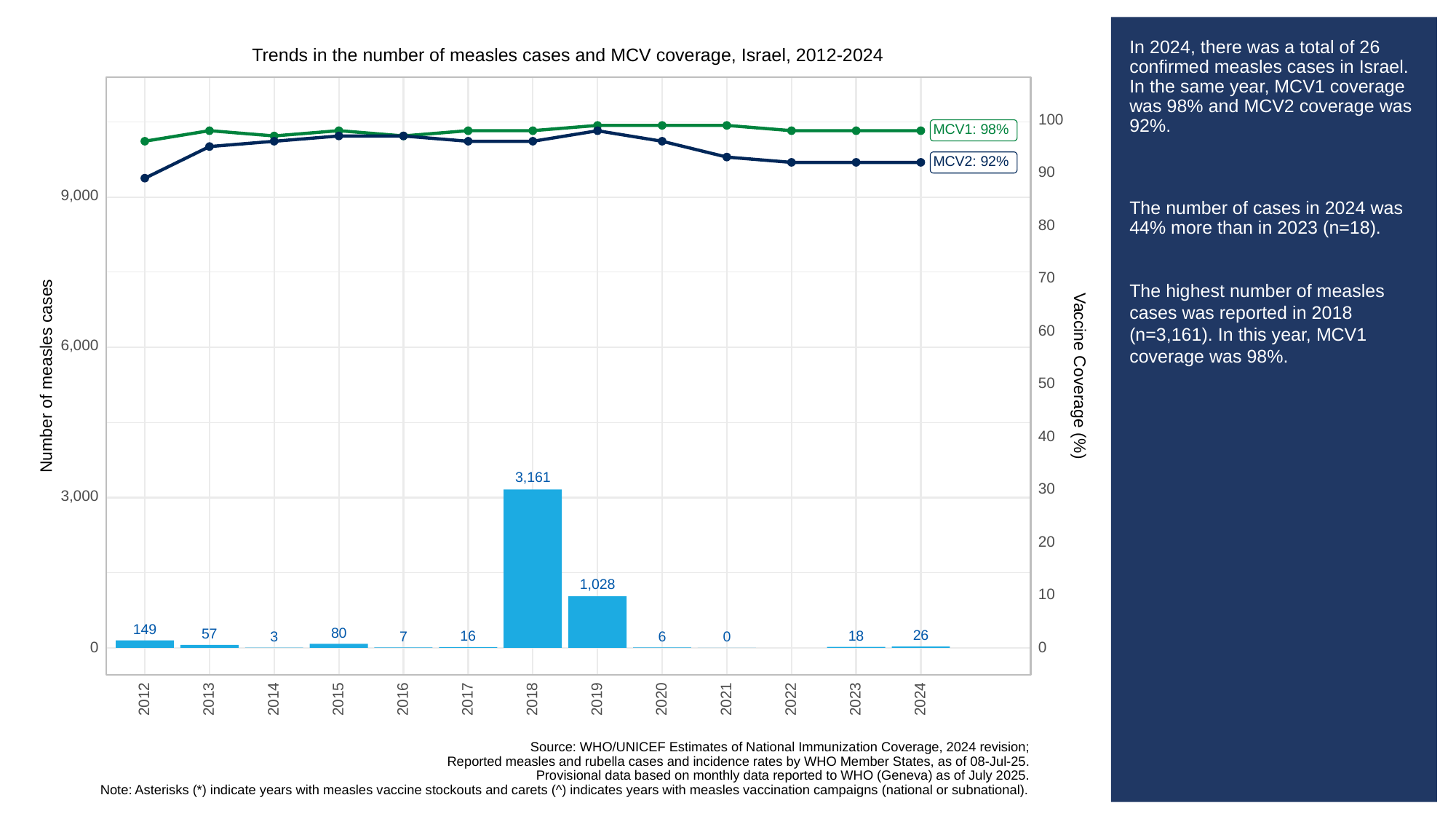

# In 2024, there was a total of 26 confirmed measles cases in Israel. In the same year, MCV1 coverage was 98% and MCV2 coverage was 92%.

The number of cases in 2024 was 44% more than in 2023 (n=18).

The highest number of measles cases was reported in 2018 (n=3,161). In this year, MCV1 coverage was 98%.

Trends in the number of measles cases and MCV coverage, Israel, 2012-2024

100

MCV1: 98%

MCV2: 92%

90

9,000

80

70
60
6,000

Vaccine Coverage (%)
Number of measles cases
50

40
3,161
30

3,000

20

1,028
10

149
80
57
26
18
16
6
3
7
0

0
0

2013
2023
2012
2014
2015
2016
2017
2018
2019
2020
2021
2022
2024
Source: WHO/UNICEF Estimates of National Immunization Coverage, 2024 revision;
Reported measles and rubella cases and incidence rates by WHO Member States, as of 08-Jul-25.
Provisional data based on monthly data reported to WHO (Geneva) as of July 2025.
Note: Asterisks (*) indicate years with measles vaccine stockouts and carets (^) indicates years with measles vaccination campaigns (national or subnational).